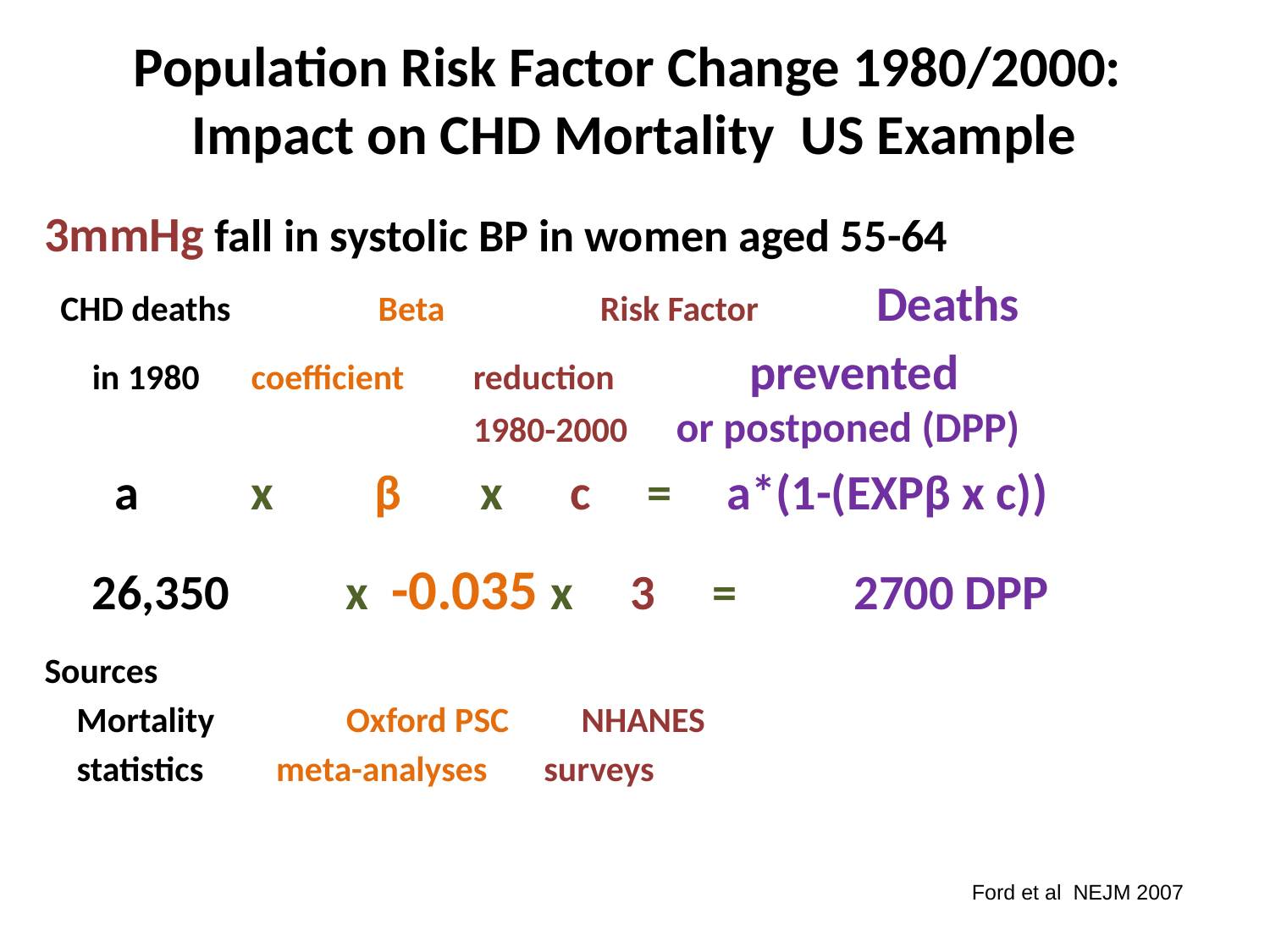

# Population Risk Factor Change 1980/2000: Impact on CHD Mortality  US Example
3mmHg fall in systolic BP in women aged 55-64
  CHD deaths 	    Beta 		Risk Factor 	  Deaths
	in 1980	    coefficient 	reduction  	  prevented				                         	1980-2000      or postponed (DPP)
	  a          x         β       x      c     =   	a*(1-(EXPβ x c))

	26,350	x  -0.035 x      3      = 	2700 DPP

Sources
    Mortality 	Oxford PSC         NHANES
    statistics         meta-analyses       surveys

  Ford et al  NEJM 2007